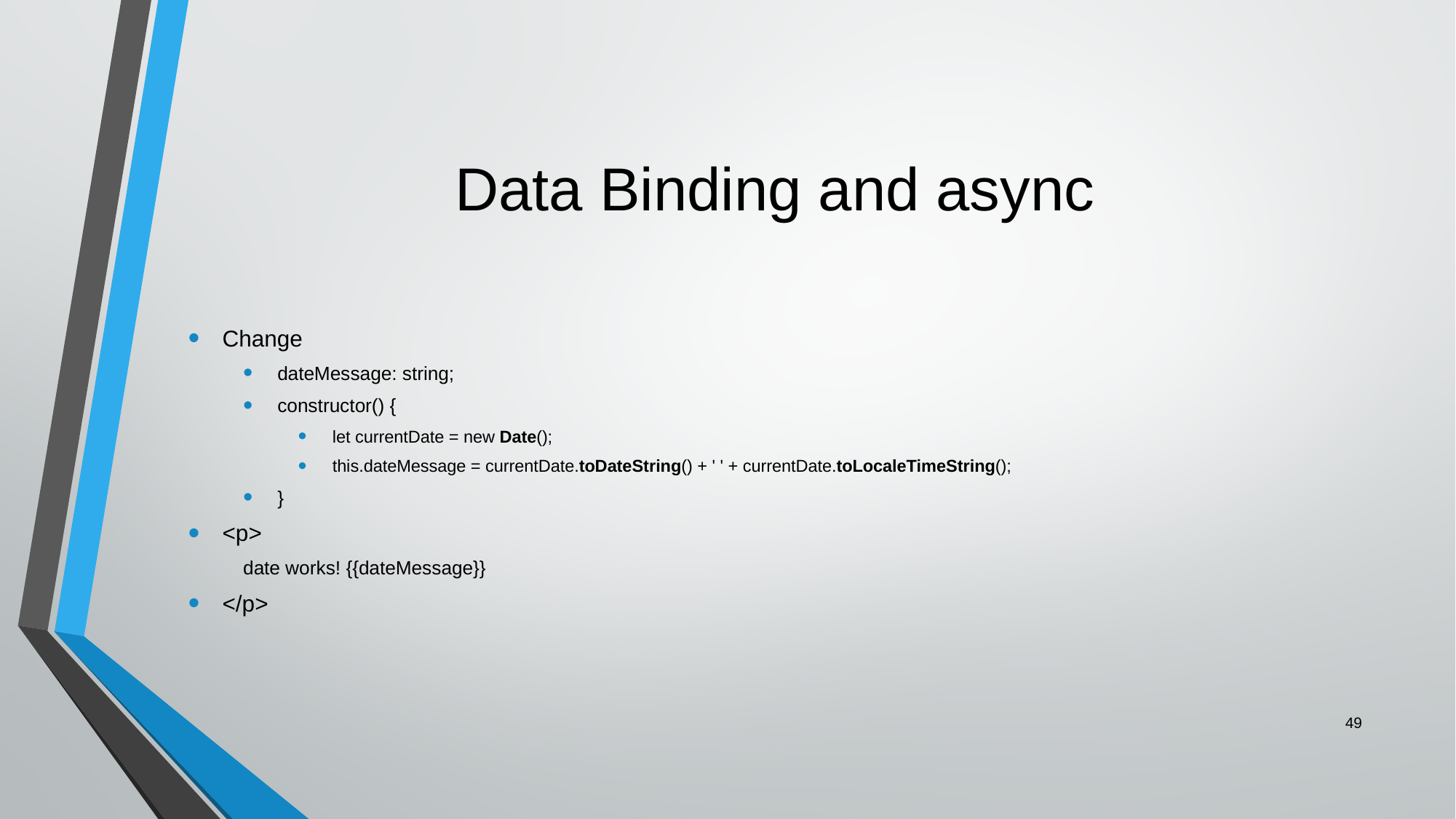

# Data Binding and async
Change
dateMessage: string;
constructor() {
let currentDate = new Date();
this.dateMessage = currentDate.toDateString() + ' ' + currentDate.toLocaleTimeString();
}
<p>
date works! {{dateMessage}}
</p>

49